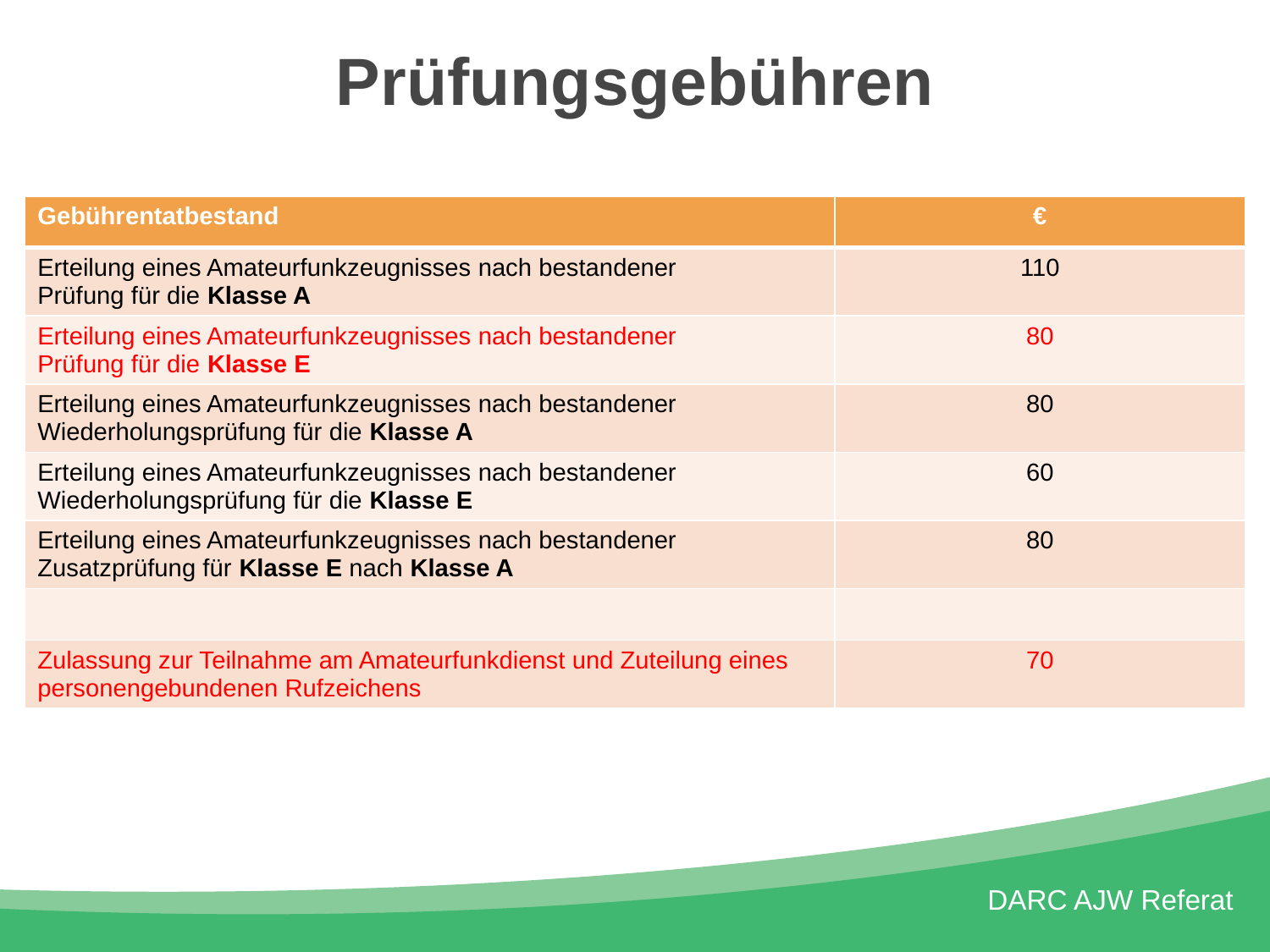

# Prüfungsgebühren
| Gebührentatbestand | € |
| --- | --- |
| Erteilung eines Amateurfunkzeugnisses nach bestandener Prüfung für die Klasse A | 110 |
| Erteilung eines Amateurfunkzeugnisses nach bestandener Prüfung für die Klasse E | 80 |
| Erteilung eines Amateurfunkzeugnisses nach bestandener Wiederholungsprüfung für die Klasse A | 80 |
| Erteilung eines Amateurfunkzeugnisses nach bestandener Wiederholungsprüfung für die Klasse E | 60 |
| Erteilung eines Amateurfunkzeugnisses nach bestandener Zusatzprüfung für Klasse E nach Klasse A | 80 |
|  |  |
| Zulassung zur Teilnahme am Amateurfunkdienst und Zuteilung eines personengebundenen Rufzeichens | 70 |